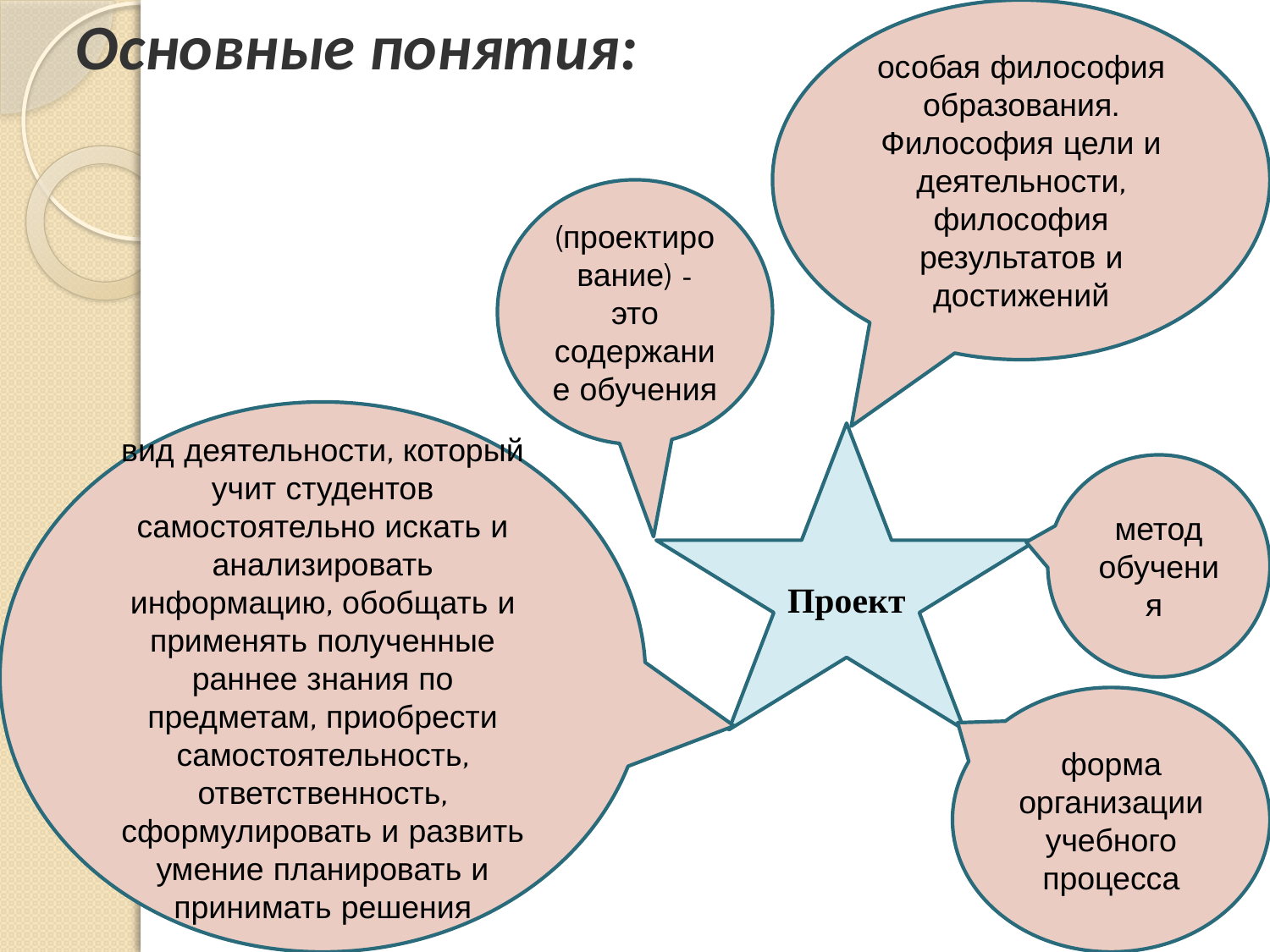

# Основные понятия:
особая философия образования. Философия цели и деятельности, философия результатов и достижений
(проектирование) - это содержание обучения
вид деятельности, который учит студентов самостоятельно искать и анализировать информацию, обобщать и применять полученные раннее знания по предметам, приобрести самостоятельность, ответственность, сформулировать и развить умение планировать и принимать решения
Проект
метод обучения
форма организации учебного процесса